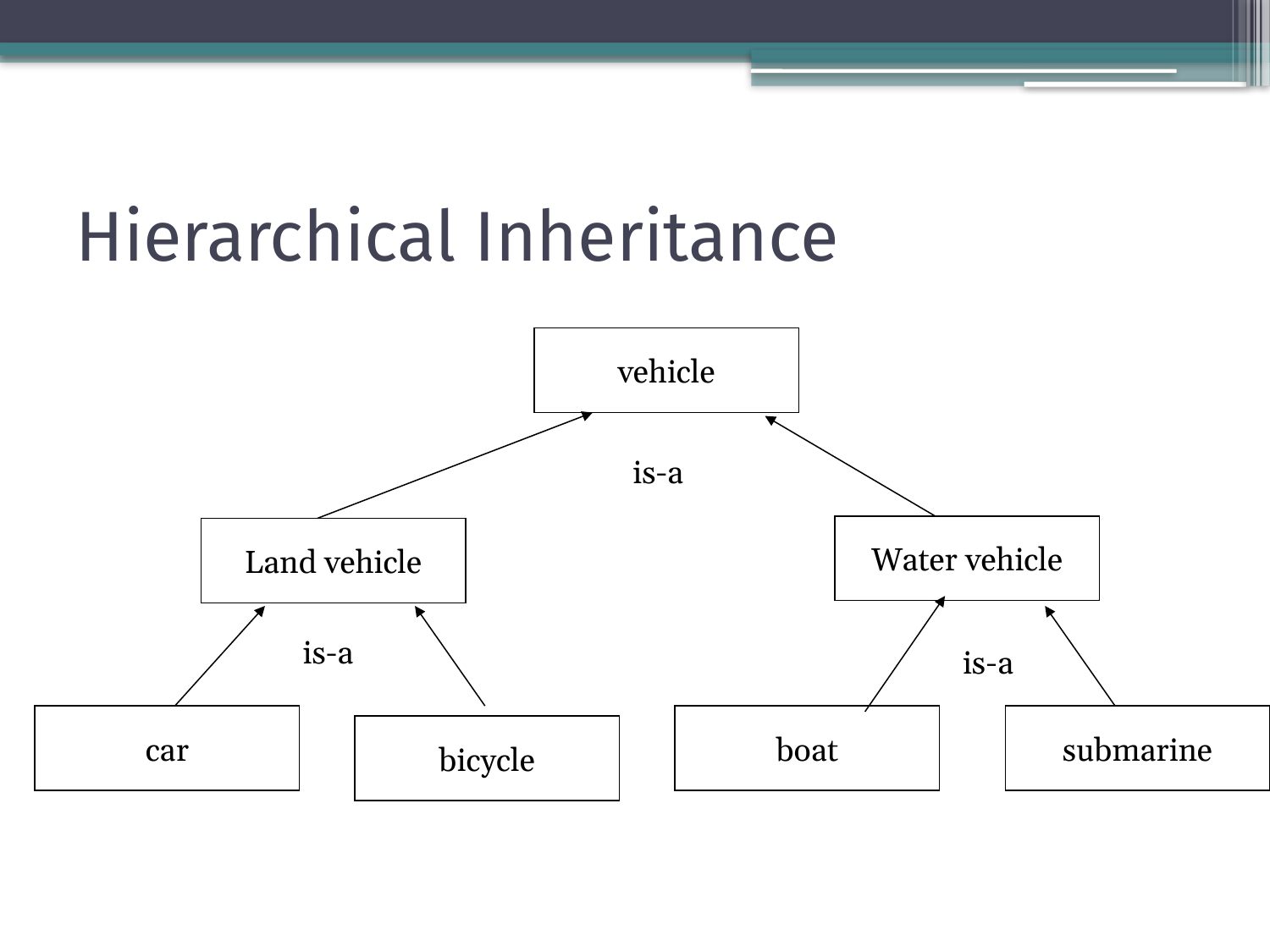

# Hierarchical Inheritance
vehicle

is-a
Water vehicle
Land vehicle

is-a
is-a
car
boat
submarine
bicycle